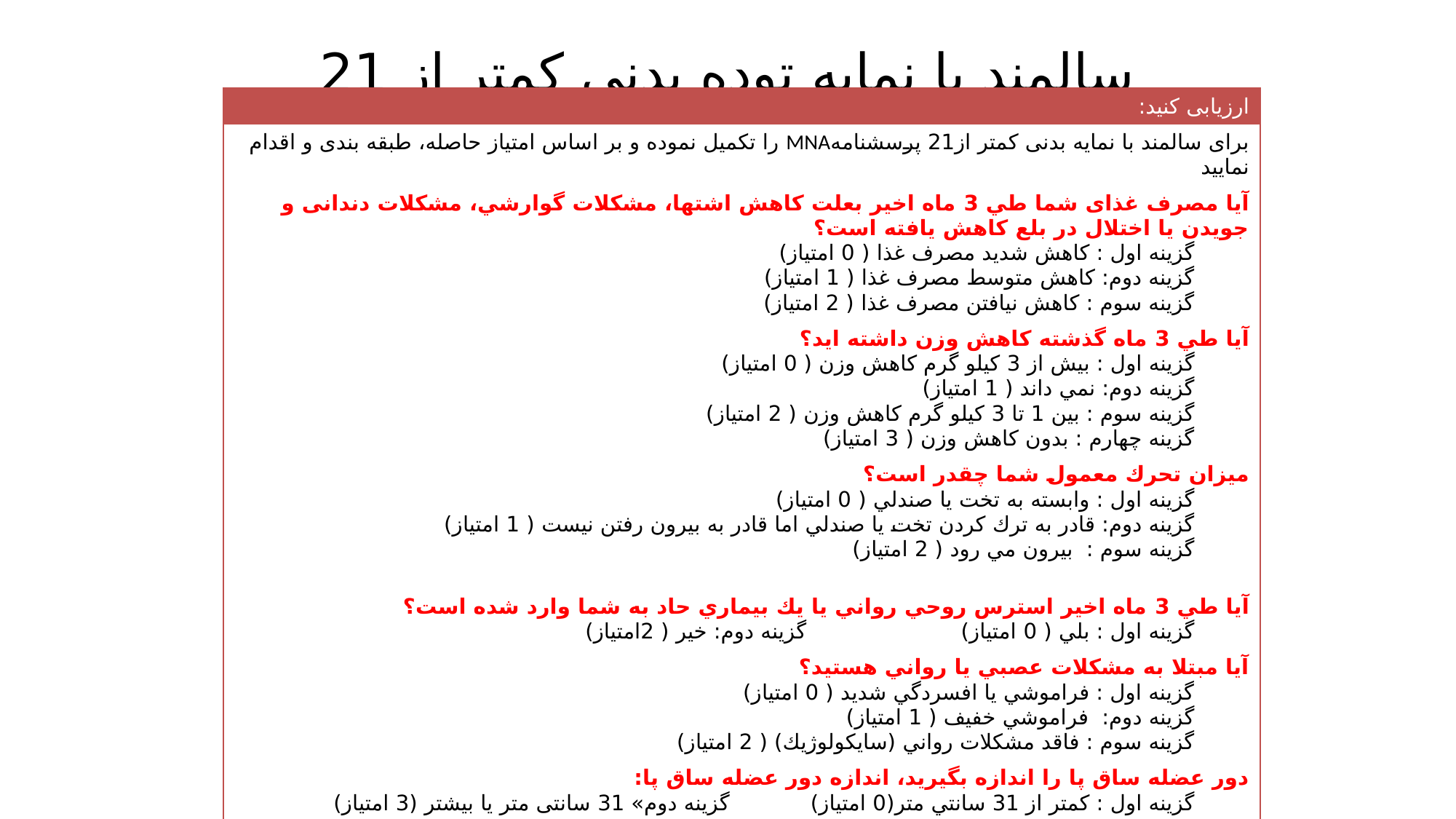

# سالمند با نمایه توده بدنی کمتر از 21
| ارزیابی کنید: |
| --- |
| برای سالمند با نمایه بدنی کمتر از21 پرسشنامهMNA را تکمیل نموده و بر اساس امتیاز حاصله، طبقه بندی و اقدام نمایید |
| آيا مصرف غذای شما طي 3 ماه اخير بعلت کاهش اشتها، مشكلات گوارشي، مشکلات دندانی و جويدن يا اختلال در بلع كاهش يافته است؟ گزینه اول : كاهش شديد مصرف غذا ( 0 امتیاز) گزینه دوم: كاهش متوسط مصرف غذا ( 1 امتیاز) گزینه سوم : كاهش نيافتن مصرف غذا ( 2 امتیاز) |
| آيا طي 3 ماه گذشته كاهش وزن داشته اید؟ گزینه اول : بيش از 3 كيلو گرم كاهش وزن ( 0 امتیاز) گزینه دوم: نمي داند ( 1 امتیاز) گزینه سوم : بين 1 تا 3 كيلو گرم كاهش وزن ( 2 امتیاز) گزینه چهارم : بدون كاهش وزن ( 3 امتیاز) |
| ميزان تحرك معمول شما چقدر است؟ گزینه اول : وابسته به تخت يا صندلي ( 0 امتیاز) گزینه دوم: قادر به ترك كردن تخت يا صندلي اما قادر به بيرون رفتن نيست ( 1 امتیاز) گزینه سوم : بيرون مي رود ( 2 امتیاز) |
| آيا طي 3 ماه اخير استرس روحي رواني يا يك بيماري حاد به شما وارد شده است؟ گزینه اول : بلي ( 0 امتیاز) گزینه دوم: خير ( 2امتیاز) |
| آيا مبتلا به مشكلات عصبي یا رواني هستید؟ گزینه اول : فراموشي يا افسردگي شديد ( 0 امتیاز) گزینه دوم: فراموشي خفيف ( 1 امتیاز) گزینه سوم : فاقد مشكلات رواني (سايكولوژيك) ( 2 امتیاز) |
| دور عضله ساق پا را اندازه بگیرید، اندازه دور عضله ساق پا: گزینه اول : كمتر از 31 سانتي متر(0 امتیاز) گزینه دوم» 31 سانتی متر یا بیشتر (3 امتیاز) |